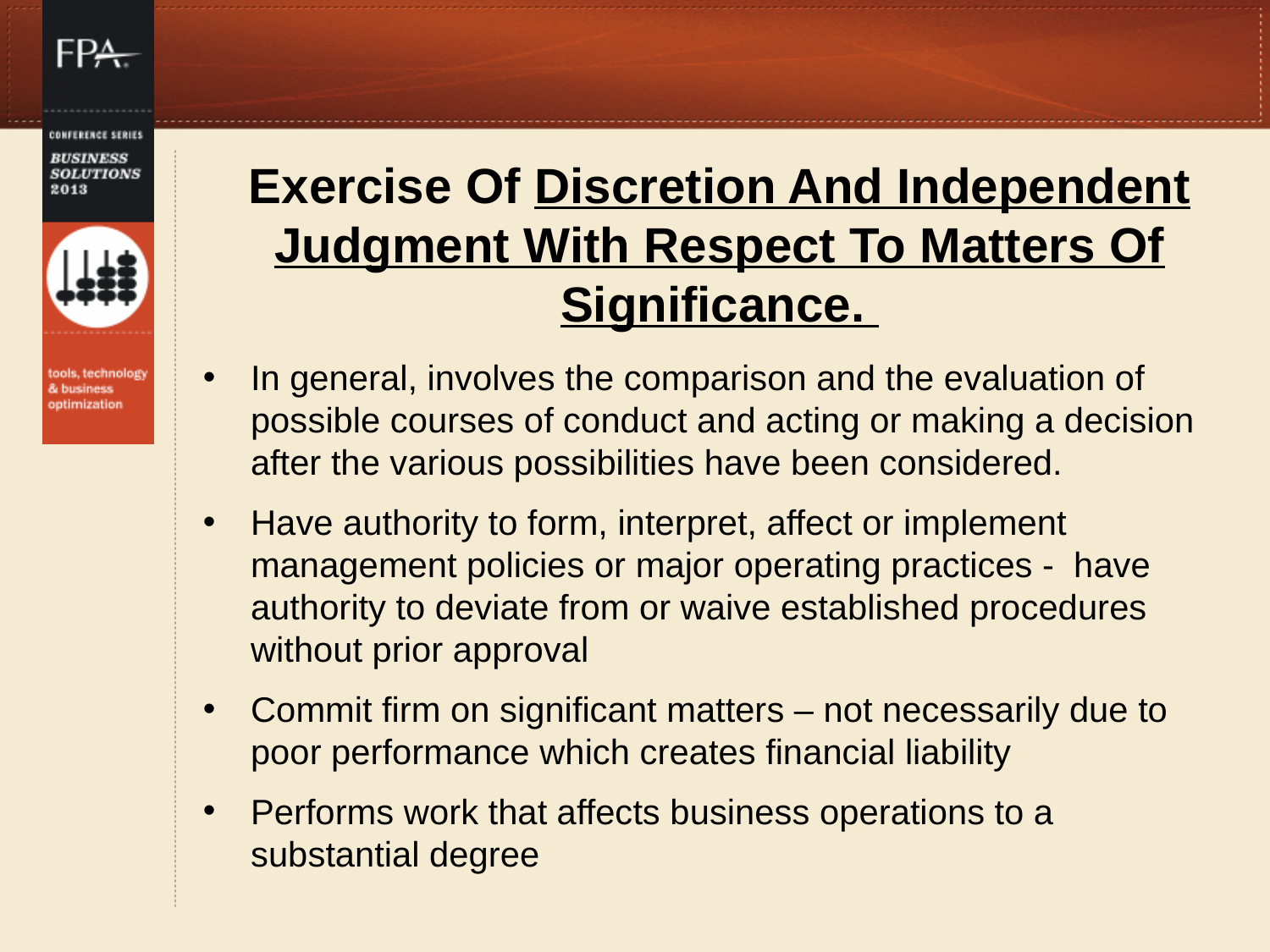

# Exercise Of Discretion And Independent Judgment With Respect To Matters Of Significance.
In general, involves the comparison and the evaluation of possible courses of conduct and acting or making a decision after the various possibilities have been considered.
Have authority to form, interpret, affect or implement management policies or major operating practices -  have authority to deviate from or waive established procedures without prior approval
Commit firm on significant matters – not necessarily due to poor performance which creates financial liability
Performs work that affects business operations to a substantial degree